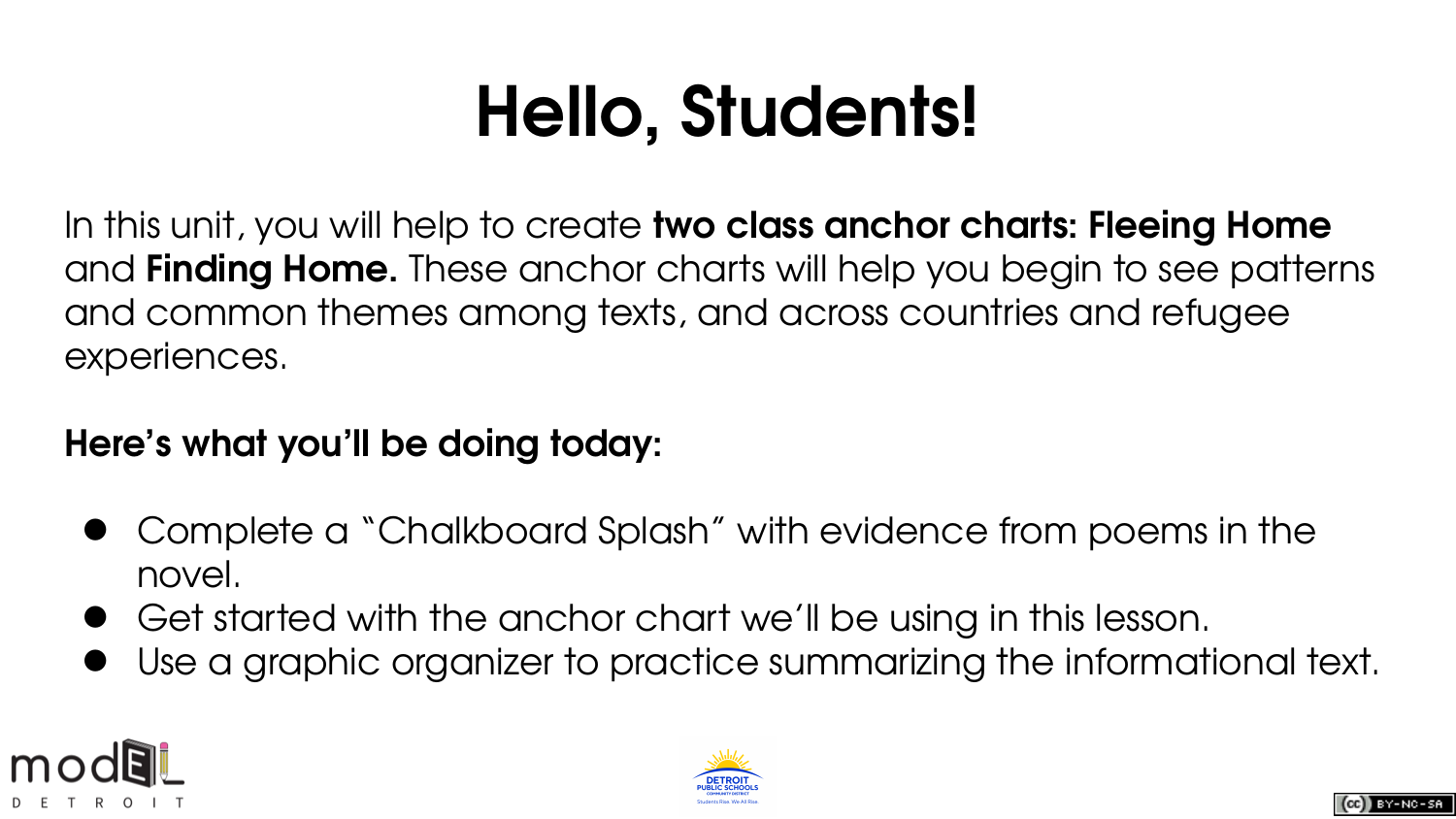

# Hello, Students!
In this unit, you will help to create two class anchor charts: Fleeing Home and Finding Home. These anchor charts will help you begin to see patterns and common themes among texts, and across countries and refugee experiences.

Here’s what you’ll be doing today:

Complete a “Chalkboard Splash” with evidence from poems in the novel.
Get started with the anchor chart we’ll be using in this lesson.
Use a graphic organizer to practice summarizing the informational text.